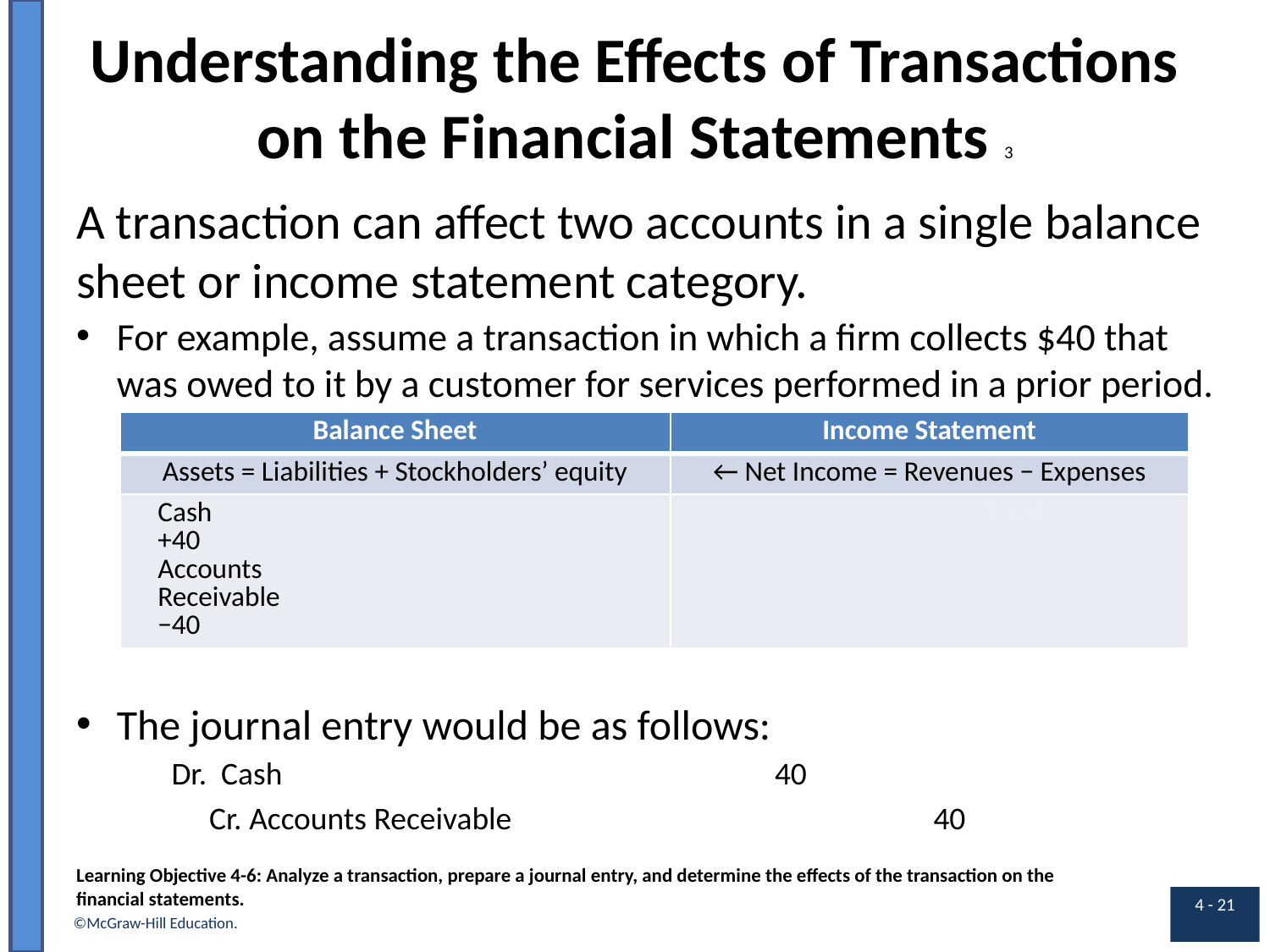

# Understanding the Effects of Transactions on the Financial Statements 3
A transaction can affect two accounts in a single balance sheet or income statement category.
For example, assume a transaction in which a firm collects $40 that was owed to it by a customer for services performed in a prior period.
| Balance Sheet | Income Statement |
| --- | --- |
| Assets = Liabilities + Stockholders’ equity | ← Net Income = Revenues − Expenses |
| Cash +40 Accounts Receivable −40 | Blank |
The journal entry would be as follows:
| Dr. Cash | 40 | Blank |
| --- | --- | --- |
| Cr. Accounts Receivable | Blank | 40 |
Learning Objective 4-6: Analyze a transaction, prepare a journal entry, and determine the effects of the transaction on the financial statements.